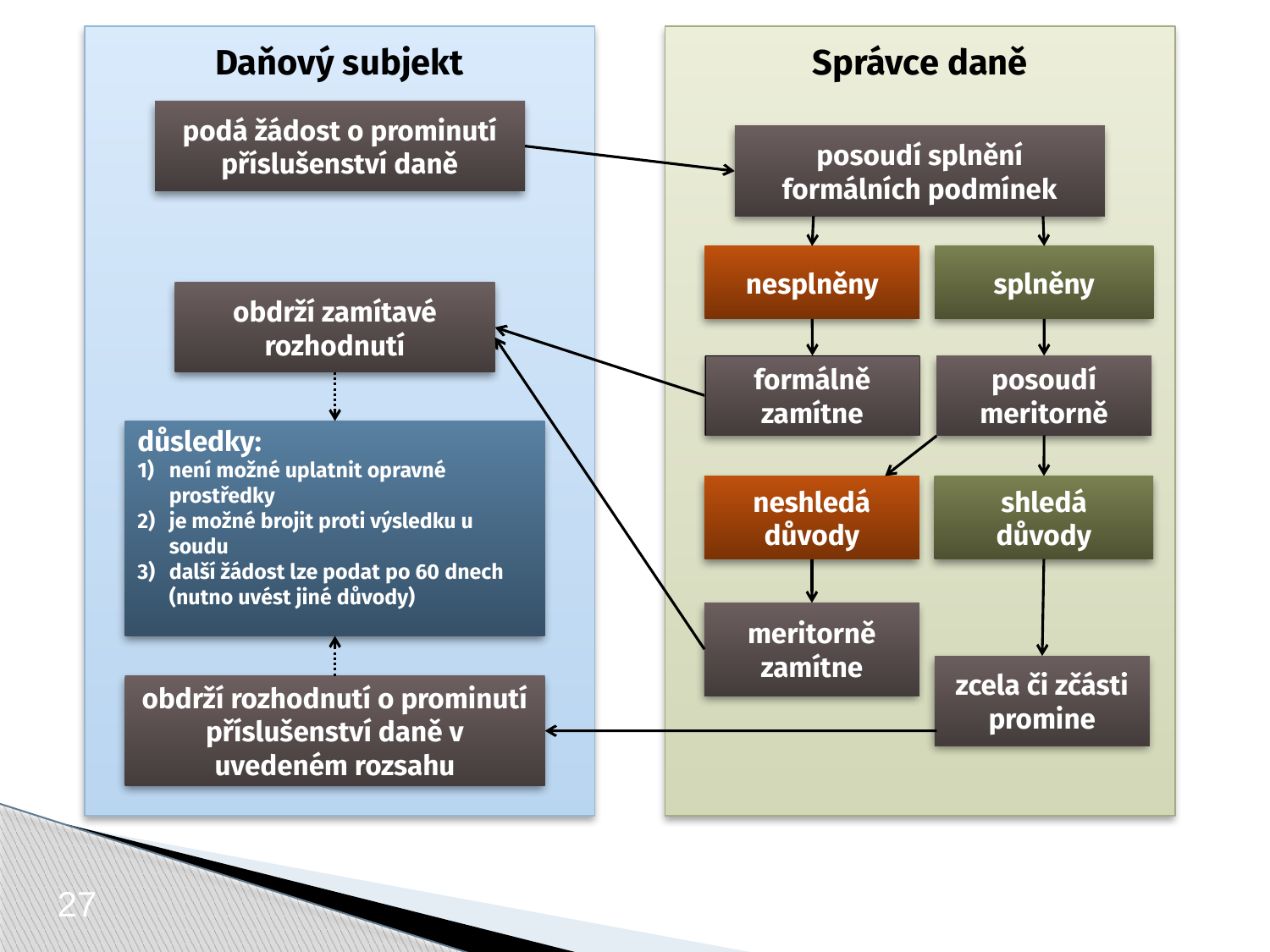

Daňový subjekt

Správce daně

podá žádost o prominutí příslušenství daně
posoudí splnění formálních podmínek
nesplněny
splněny
obdrží zamítavé rozhodnutí
formálně
zamítne
posoudí
meritorně
důsledky:
není možné uplatnit opravné  prostředky
je možné brojit proti výsledku u soudu
další žádost lze podat po 60 dnech (nutno uvést jiné důvody)

neshledá důvody
shledá
důvody
meritorně
zamítne
zcela či zčásti promine
obdrží rozhodnutí o prominutí příslušenství daně v uvedeném rozsahu
27